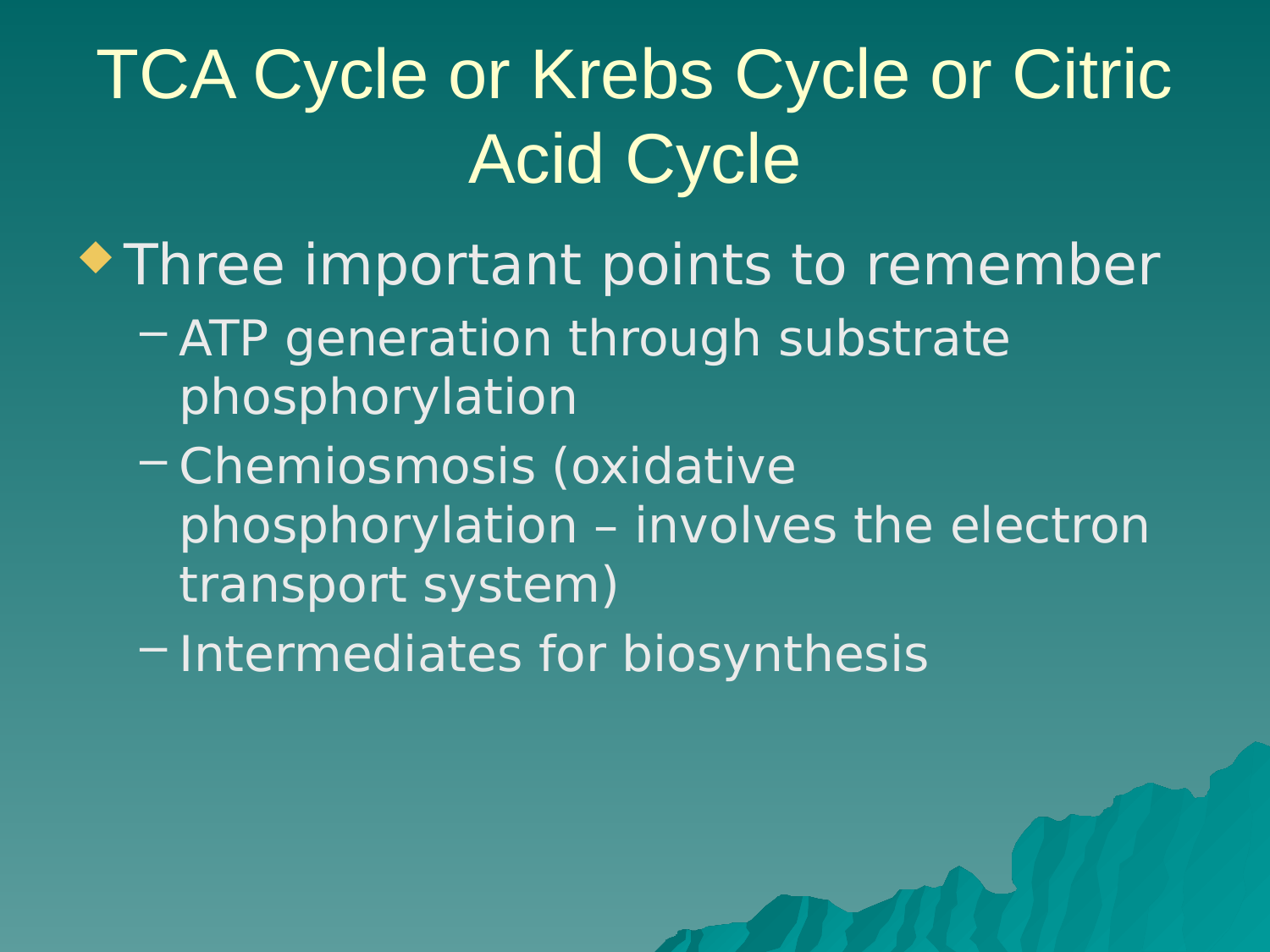

# TCA Cycle or Krebs Cycle or Citric Acid Cycle
Three important points to remember
ATP generation through substrate phosphorylation
Chemiosmosis (oxidative phosphorylation – involves the electron transport system)
Intermediates for biosynthesis